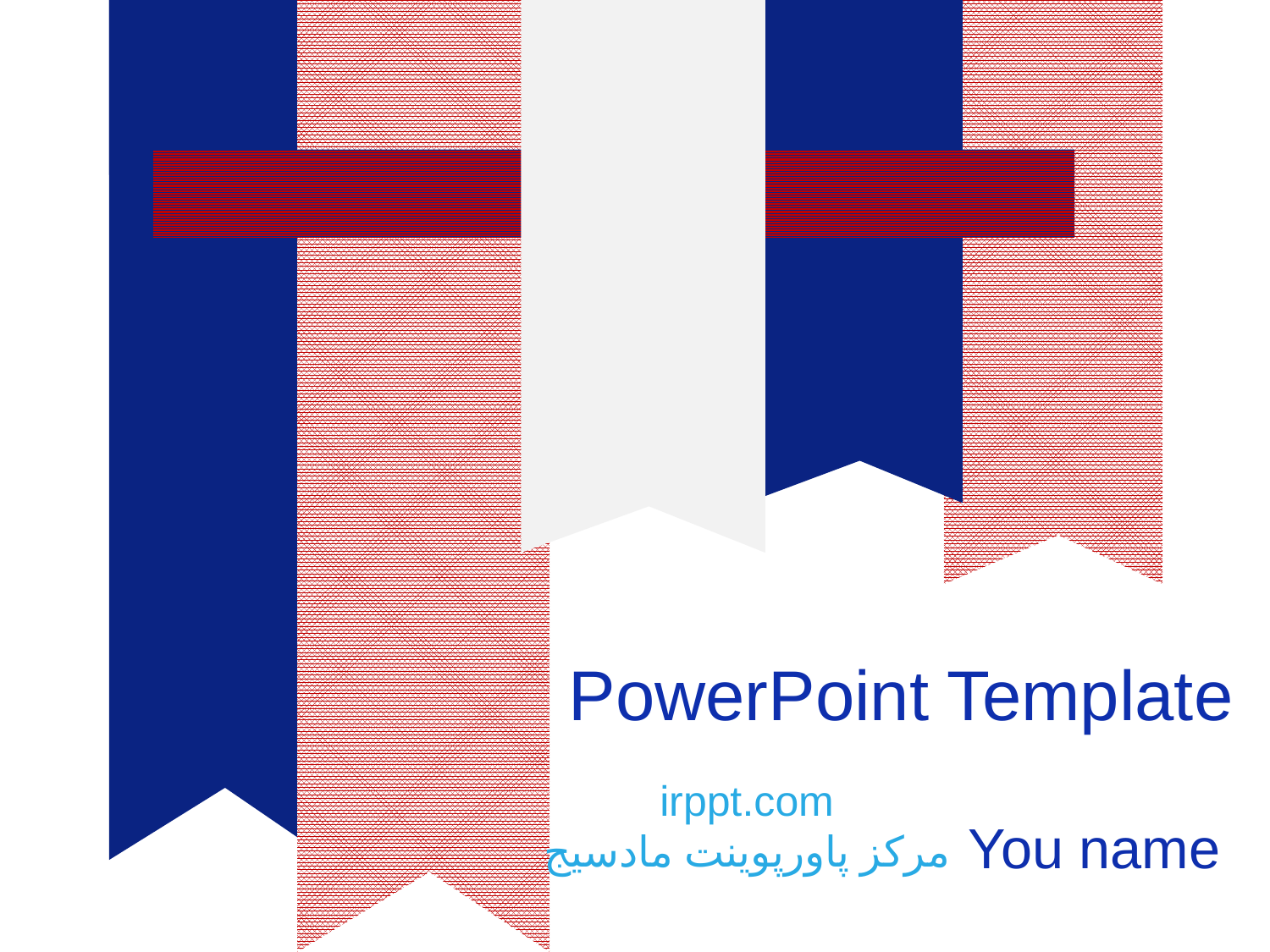

# PowerPoint Template
irppt.com
مرکز پاورپوینت مادسیج
You name